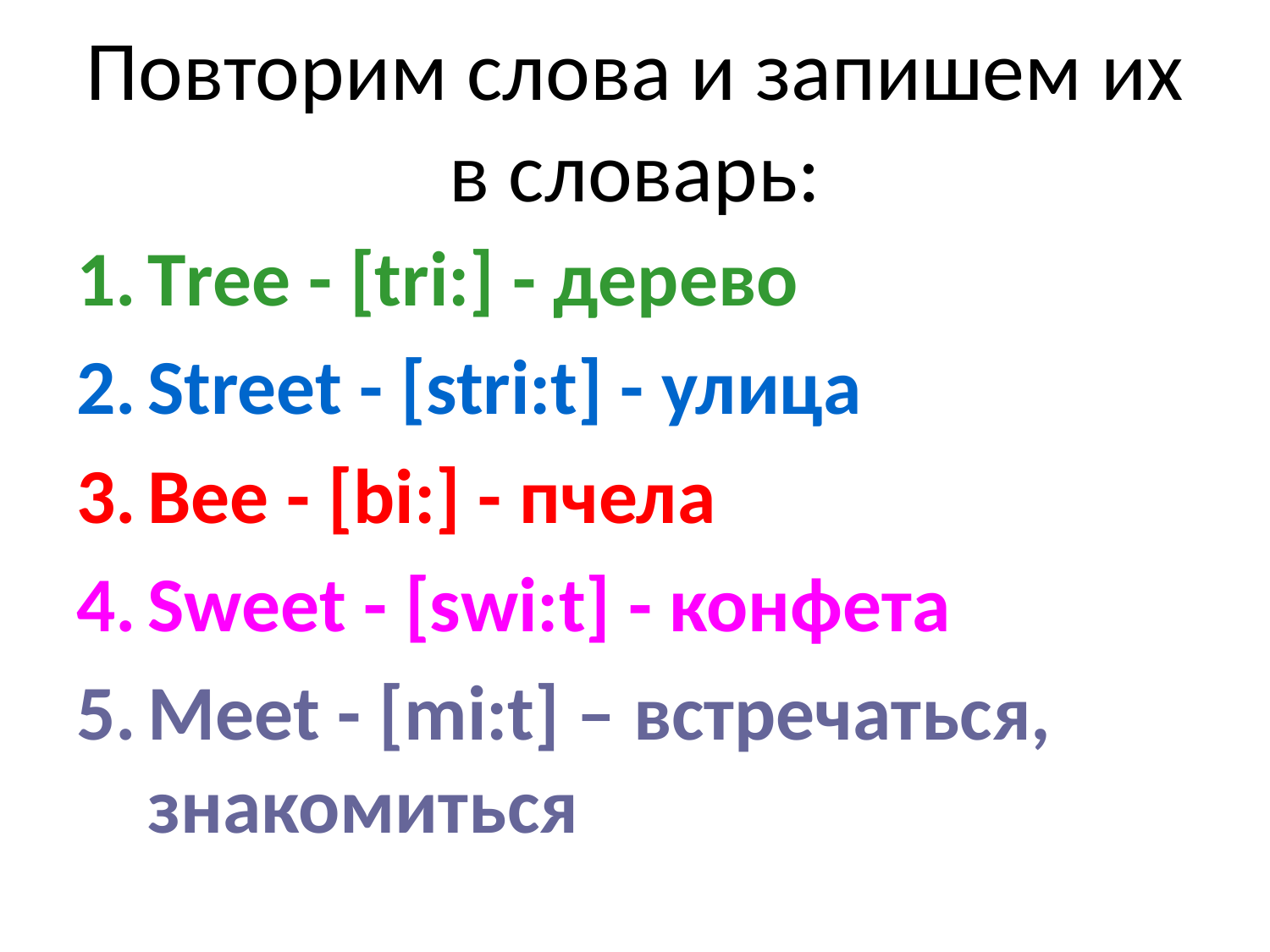

# Повторим слова и запишем их в словарь:
Tree - [tri:] - дерево
Street - [stri:t] - улица
Bee - [bi:] - пчела
Sweet - [swi:t] - конфета
Meet - [mi:t] – встречаться, знакомиться